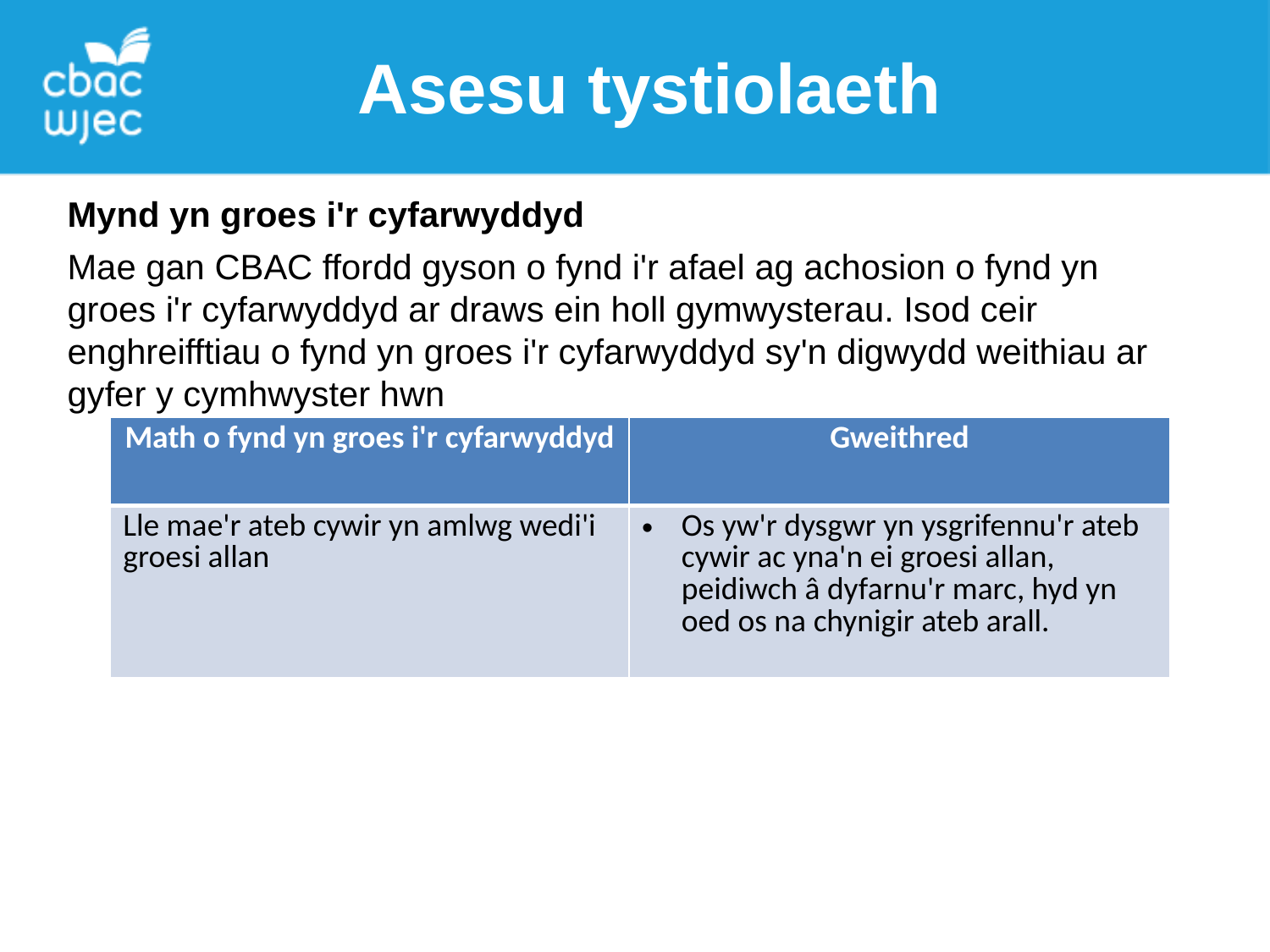

Asesu tystiolaeth
Mynd yn groes i'r cyfarwyddyd
Mae gan CBAC ffordd gyson o fynd i'r afael ag achosion o fynd yn groes i'r cyfarwyddyd ar draws ein holl gymwysterau. Isod ceir enghreifftiau o fynd yn groes i'r cyfarwyddyd sy'n digwydd weithiau ar gyfer y cymhwyster hwn

| Math o fynd yn groes i'r cyfarwyddyd | Gweithred |
| --- | --- |
| Lle mae'r ateb cywir yn amlwg wedi'i groesi allan | Os yw'r dysgwr yn ysgrifennu'r ateb cywir ac yna'n ei groesi allan, peidiwch â dyfarnu'r marc, hyd yn oed os na chynigir ateb arall. |